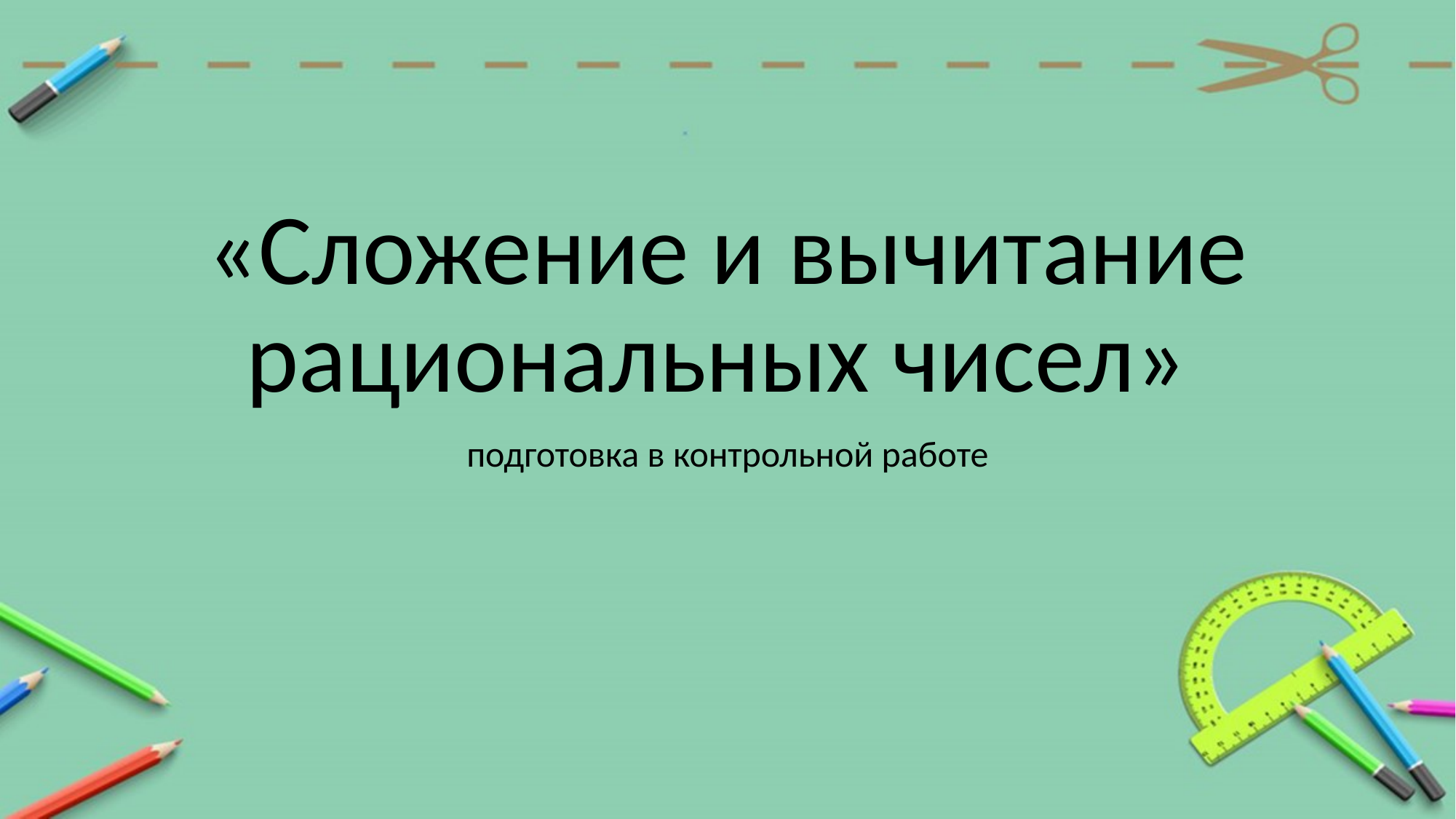

# «Сложение и вычитание рациональных чисел»
подготовка в контрольной работе